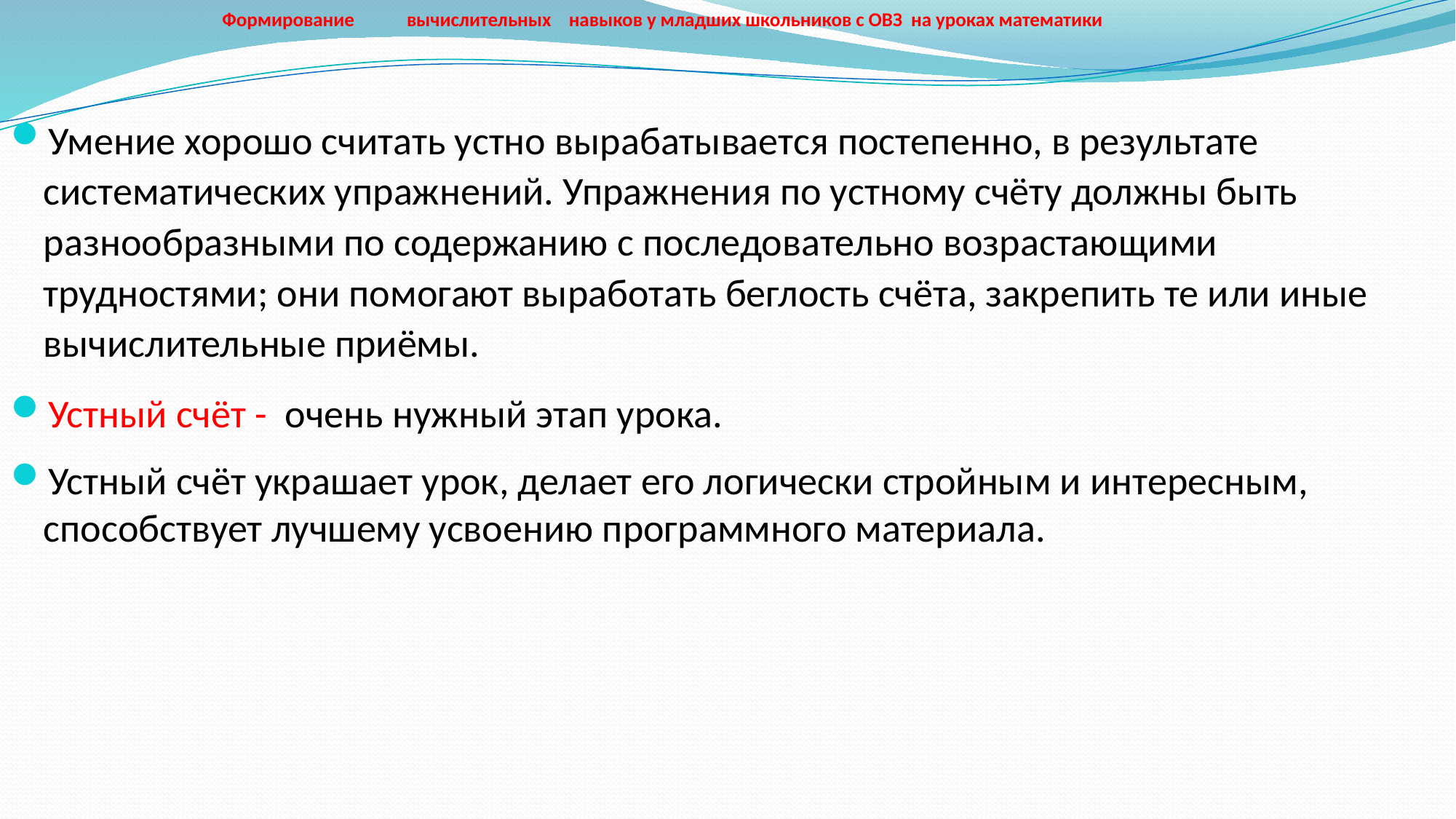

# Формирование            вычислительных    навыков у младших школьников с ОВЗ  на уроках математики
Умение хорошо считать устно вырабатывается постепенно, в результате систематических упражнений. Упражнения по устному счёту должны быть разнообразными по содержанию с последовательно возрастающими трудностями; они помогают выработать беглость счёта, закрепить те или иные вычислительные приёмы.
Устный счёт -  очень нужный этап урока.
Устный счёт украшает урок, делает его логически стройным и интересным, способствует лучшему усвоению программного материала.